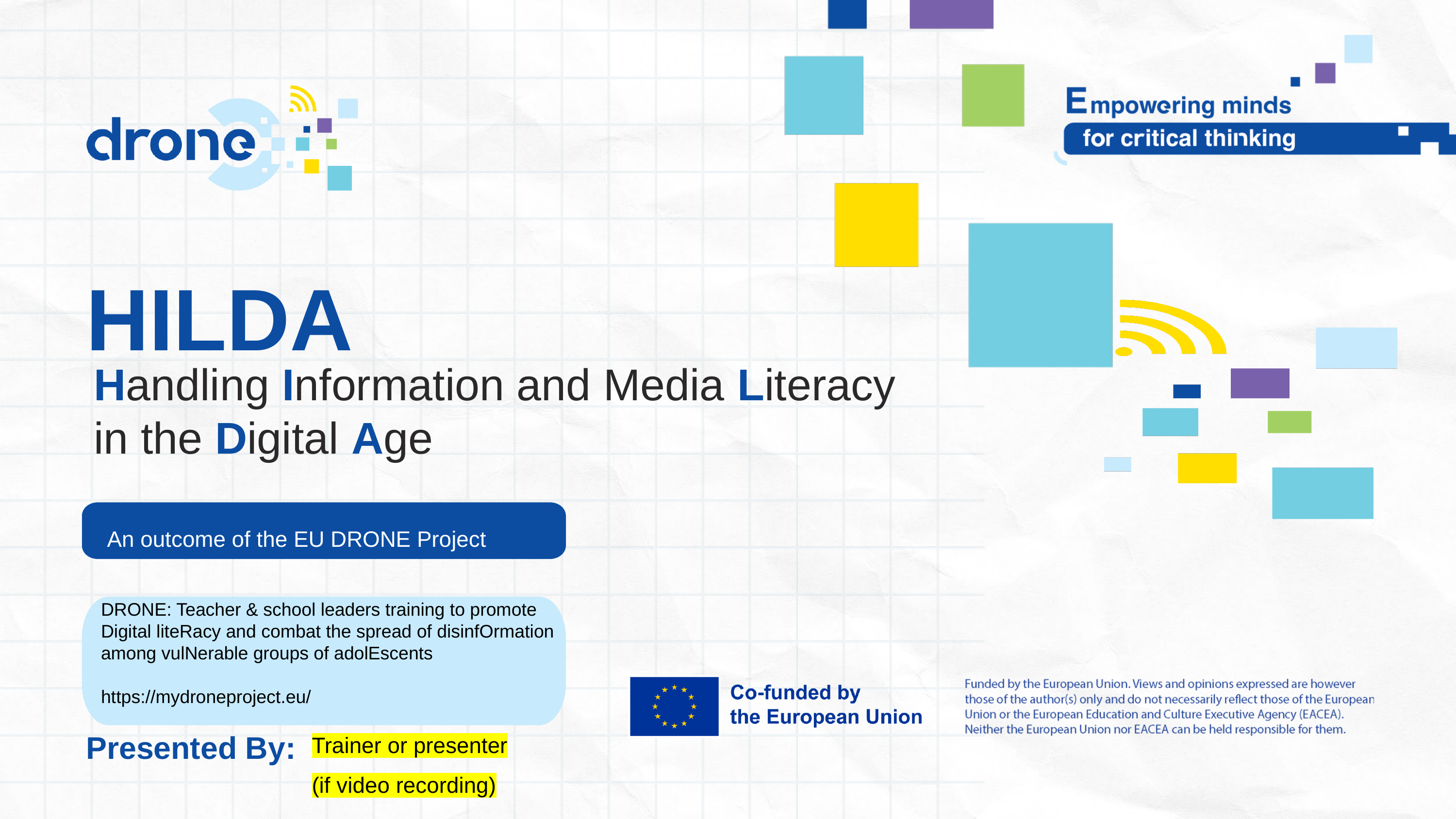

HILDA
Handling Information and Media Literacy in the Digital Age

An outcome of the EU DRONE Project

DRONE: Teacher & school leaders training to promote Digital liteRacy and combat the spread of disinfOrmation among vulNerable groups of adolEscents
https://mydroneproject.eu/

Presented By:
Trainer or presenter (if video recording)